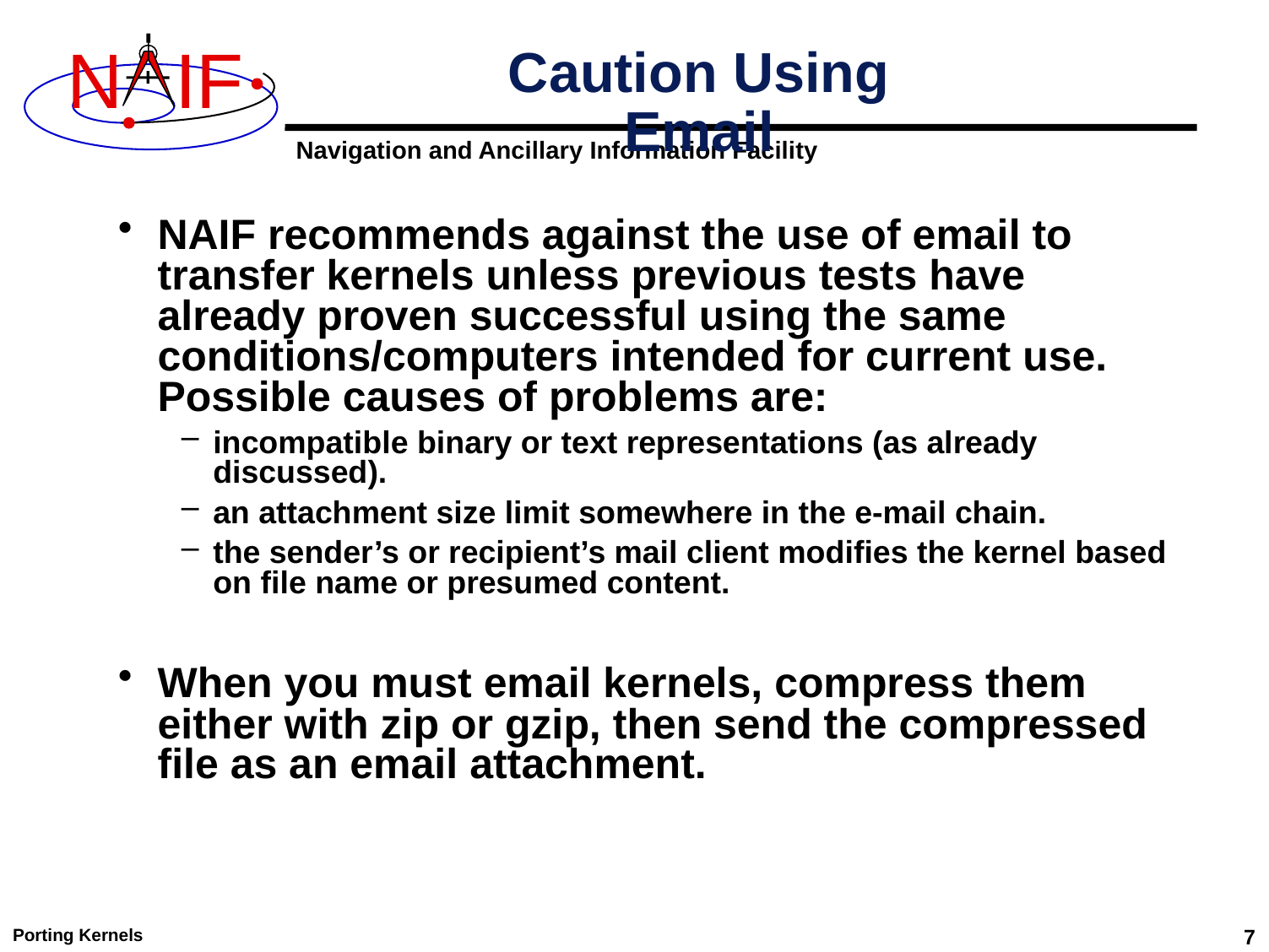

# Caution Using Email
NAIF recommends against the use of email to transfer kernels unless previous tests have already proven successful using the same conditions/computers intended for current use. Possible causes of problems are:
incompatible binary or text representations (as already discussed).
an attachment size limit somewhere in the e-mail chain.
the sender’s or recipient’s mail client modifies the kernel based on file name or presumed content.

When you must email kernels, compress them either with zip or gzip, then send the compressed file as an email attachment.
Porting Kernels
7